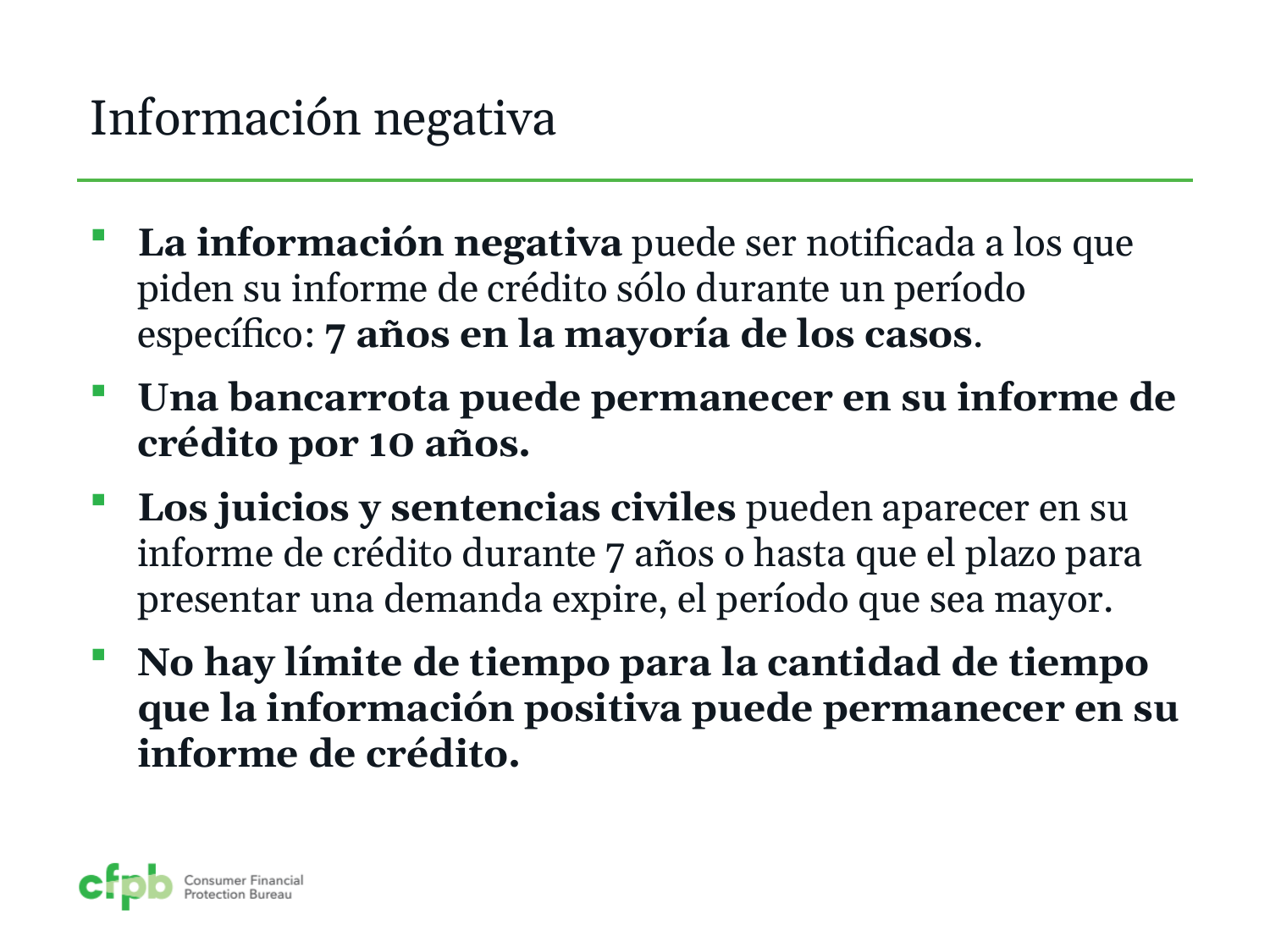

# Información negativa
La información negativa puede ser notificada a los que piden su informe de crédito sólo durante un período específico: 7 años en la mayoría de los casos.
Una bancarrota puede permanecer en su informe de crédito por 10 años.
Los juicios y sentencias civiles pueden aparecer en su informe de crédito durante 7 años o hasta que el plazo para presentar una demanda expire, el período que sea mayor.
No hay límite de tiempo para la cantidad de tiempo que la información positiva puede permanecer en su informe de crédito.